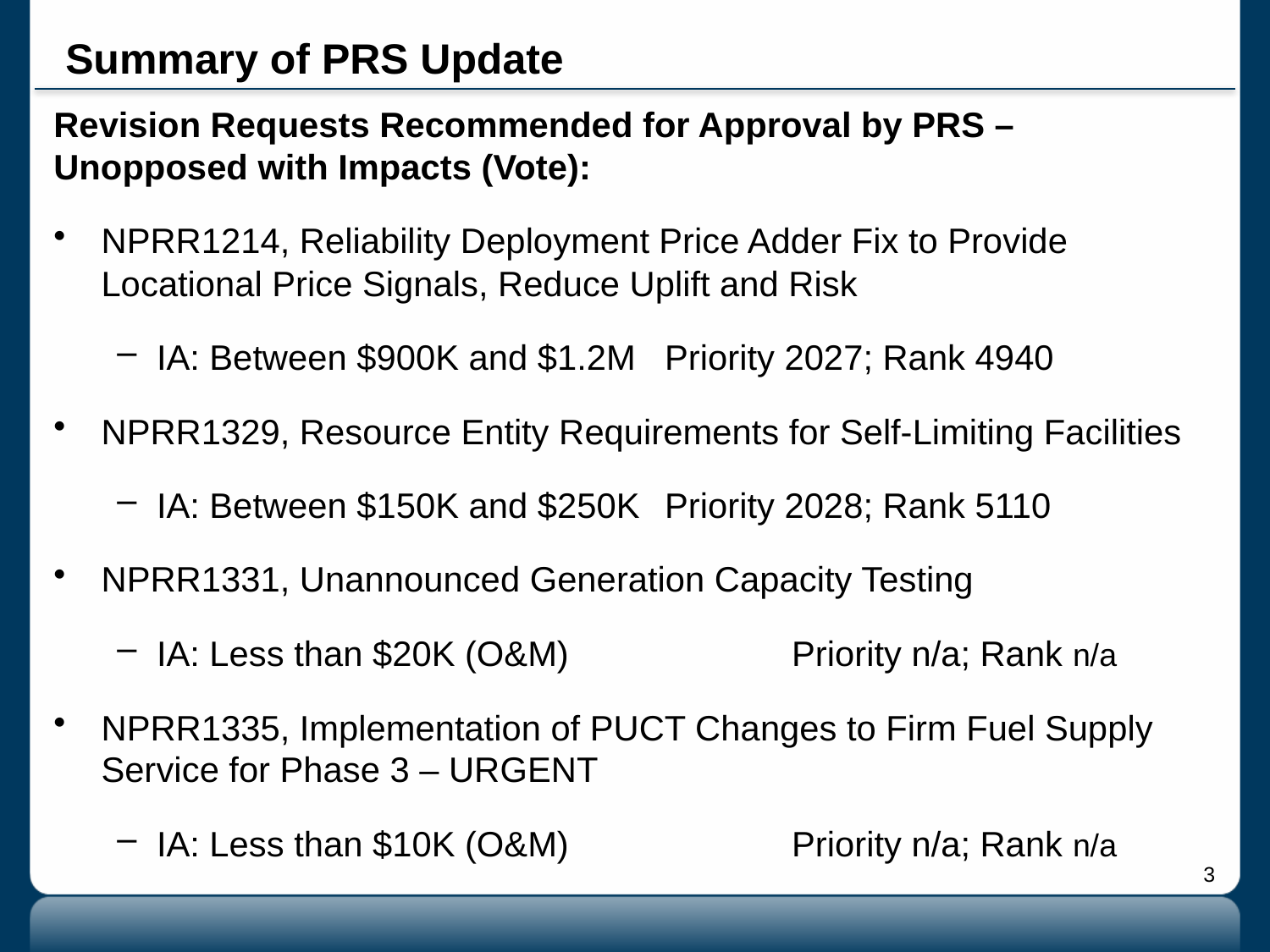

# Summary of PRS Update
Revision Requests Recommended for Approval by PRS – Unopposed with Impacts (Vote):
NPRR1214, Reliability Deployment Price Adder Fix to Provide Locational Price Signals, Reduce Uplift and Risk
IA: Between $900K and $1.2M	Priority 2027; Rank 4940
NPRR1329, Resource Entity Requirements for Self-Limiting Facilities
IA: Between $150K and $250K	Priority 2028; Rank 5110
NPRR1331, Unannounced Generation Capacity Testing
IA: Less than $20K (O&M)		Priority n/a; Rank n/a
NPRR1335, Implementation of PUCT Changes to Firm Fuel Supply Service for Phase 3 – URGENT
IA: Less than $10K (O&M)		Priority n/a; Rank n/a